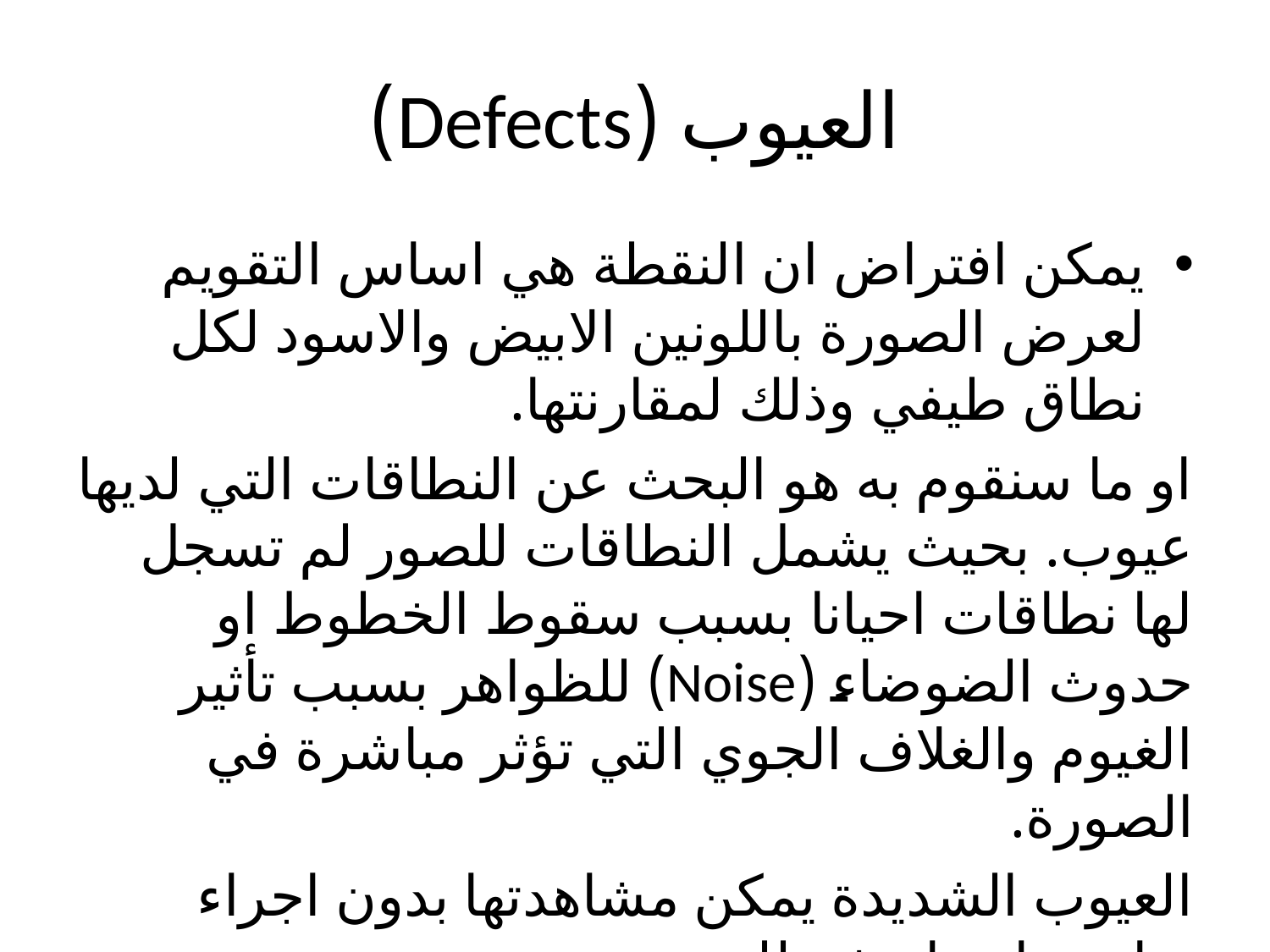

# العيوب (Defects)
يمكن افتراض ان النقطة هي اساس التقويم لعرض الصورة باللونين الابيض والاسود لكل نطاق طيفي وذلك لمقارنتها.
او ما سنقوم به هو البحث عن النطاقات التي لديها عيوب. بحيث يشمل النطاقات للصور لم تسجل لها نطاقات احيانا بسبب سقوط الخطوط او حدوث الضوضاء (Noise) للظواهر بسبب تأثير الغيوم والغلاف الجوي التي تؤثر مباشرة في الصورة.
العيوب الشديدة يمكن مشاهدتها بدون اجراء زيادة تباين او شد للصورة.